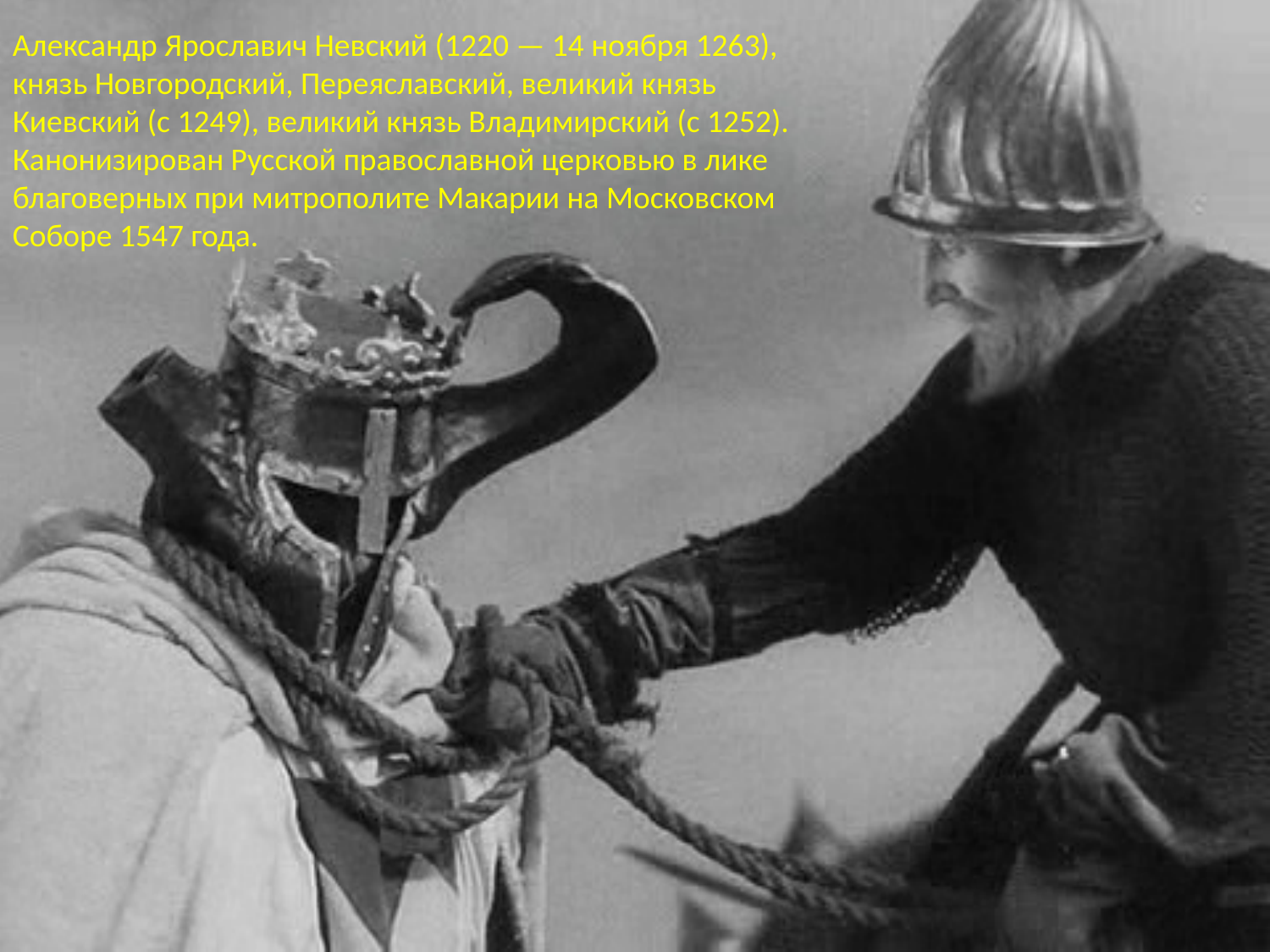

Александр Ярославич Невский (1220 — 14 ноября 1263), князь Новгородский, Переяславский, великий князь Киевский (с 1249), великий князь Владимирский (с 1252).
Канонизирован Русской православной церковью в лике благоверных при митрополите Макарии на Московском Соборе 1547 года.